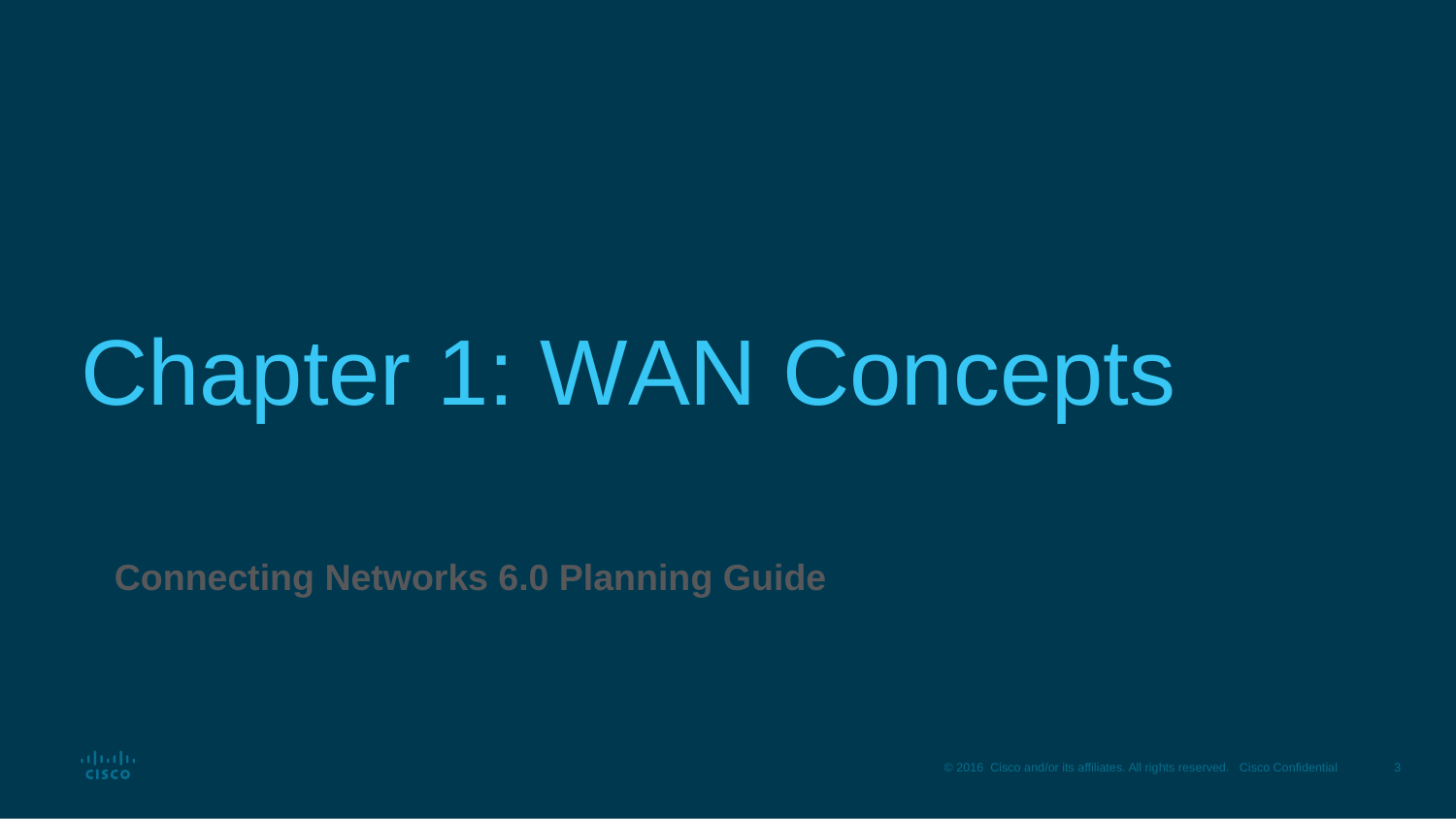

# Chapter 1: WAN Concepts
Connecting Networks 6.0 Planning Guide